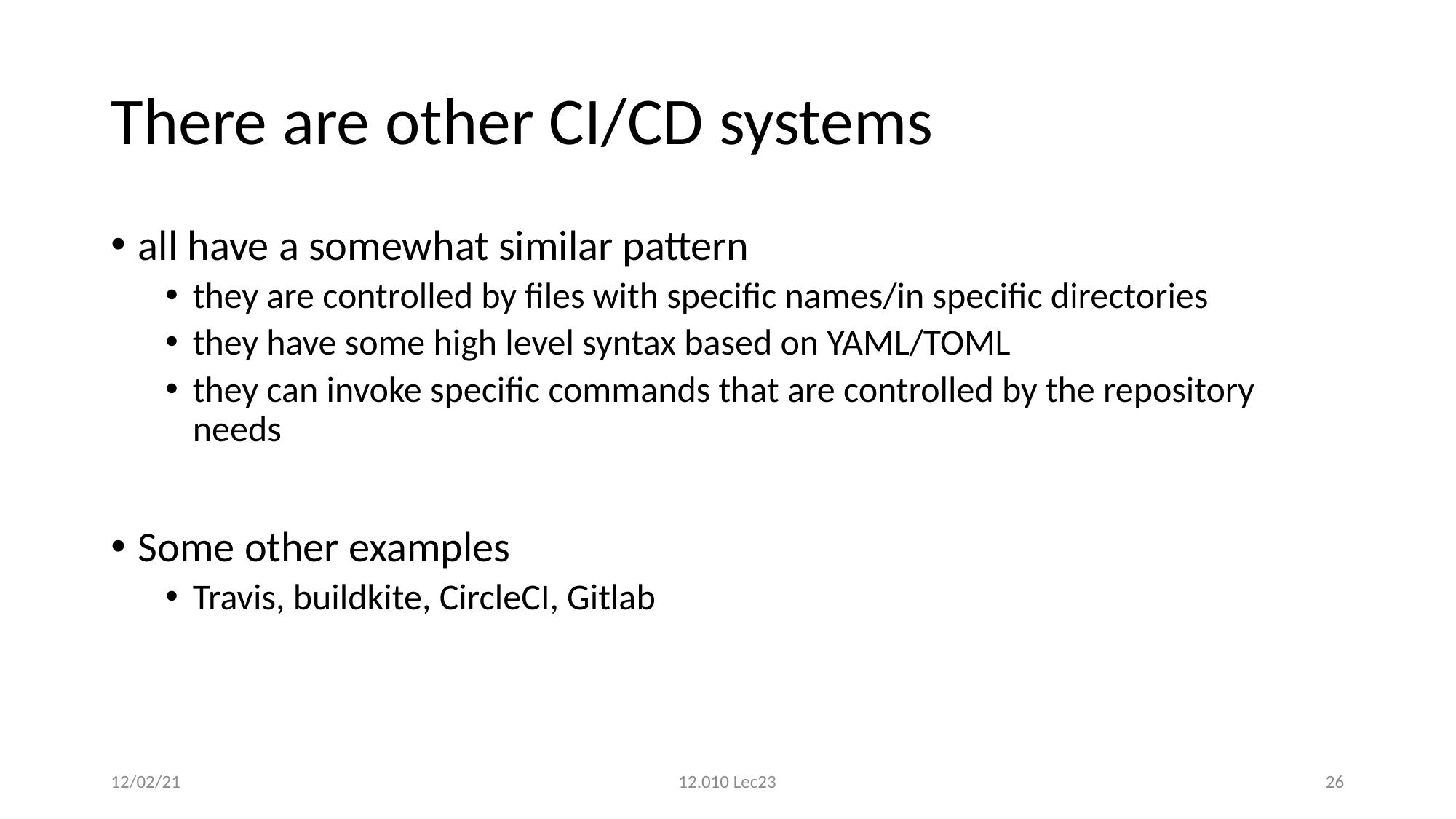

# There are other CI/CD systems
all have a somewhat similar pattern
they are controlled by files with specific names/in specific directories
they have some high level syntax based on YAML/TOML
they can invoke specific commands that are controlled by the repository needs

Some other examples
Travis, buildkite, CircleCI, Gitlab
12/02/21
12.010 Lec23
26